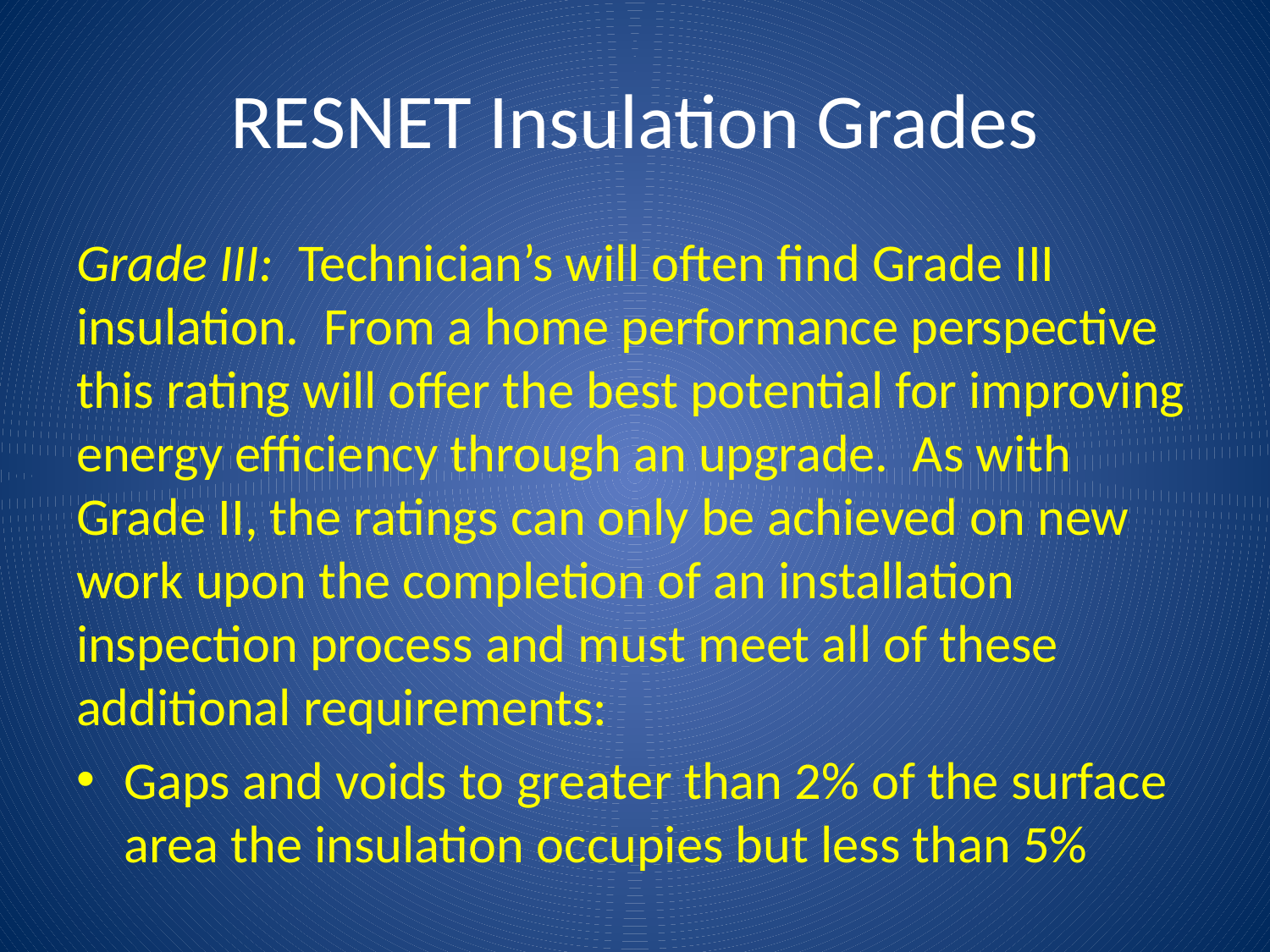

# RESNET Insulation Grades
Grade III:  Technician’s will often find Grade III insulation.  From a home performance perspective this rating will offer the best potential for improving energy efficiency through an upgrade.  As with Grade II, the ratings can only be achieved on new work upon the completion of an installation inspection process and must meet all of these additional requirements:
Gaps and voids to greater than 2% of the surface area the insulation occupies but less than 5%